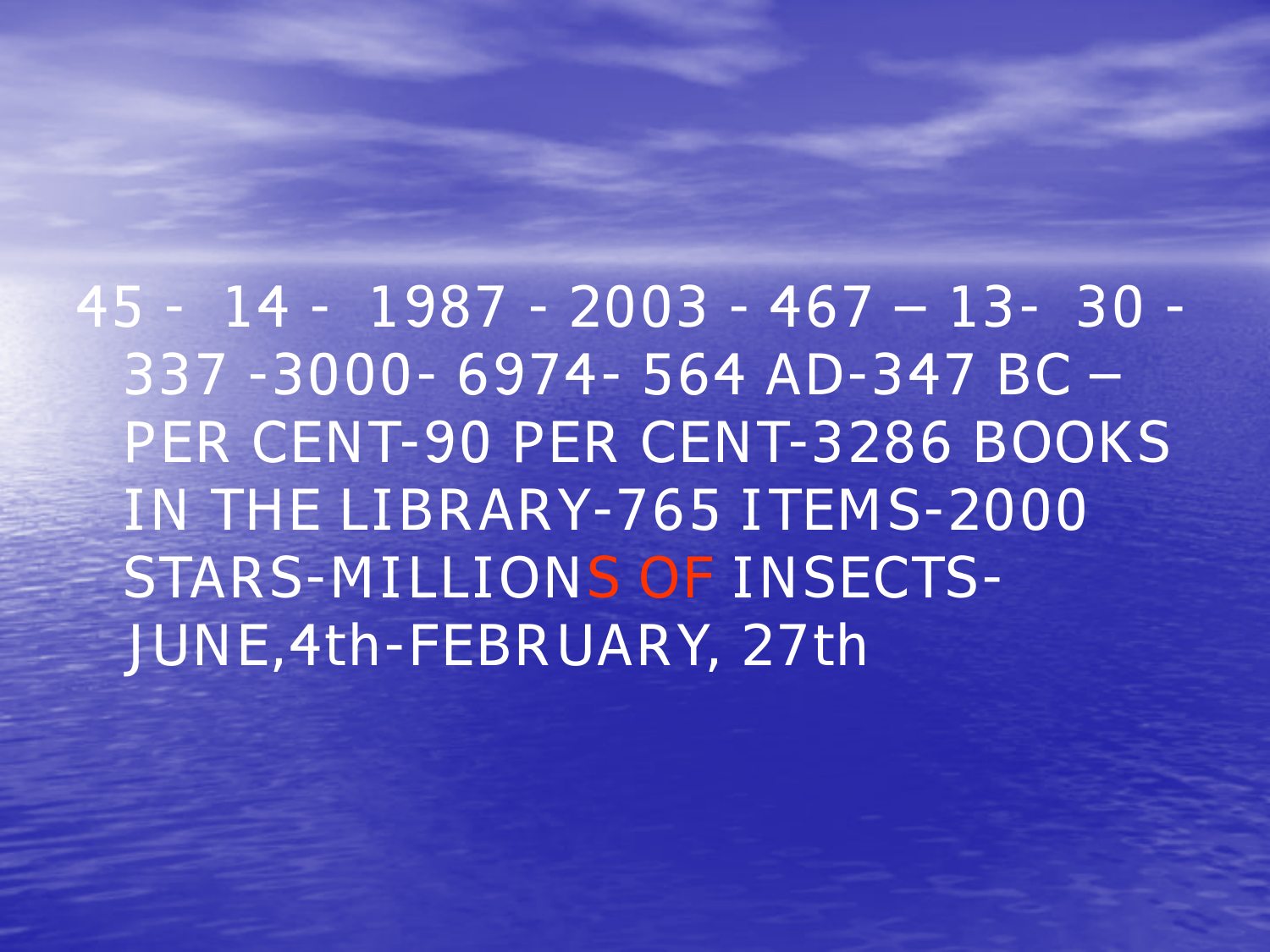

#
45 -  14 -  1987 - 2003 - 467 – 13-  30 -337 -3000- 6974- 564 AD-347 BC – PER CENT-90 PER CENT-3286 BOOKS IN THE LIBRARY-765 ITEMS-2000 STARS-MILLIONS OF INSECTS-JUNE,4th-FEBRUARY, 27th